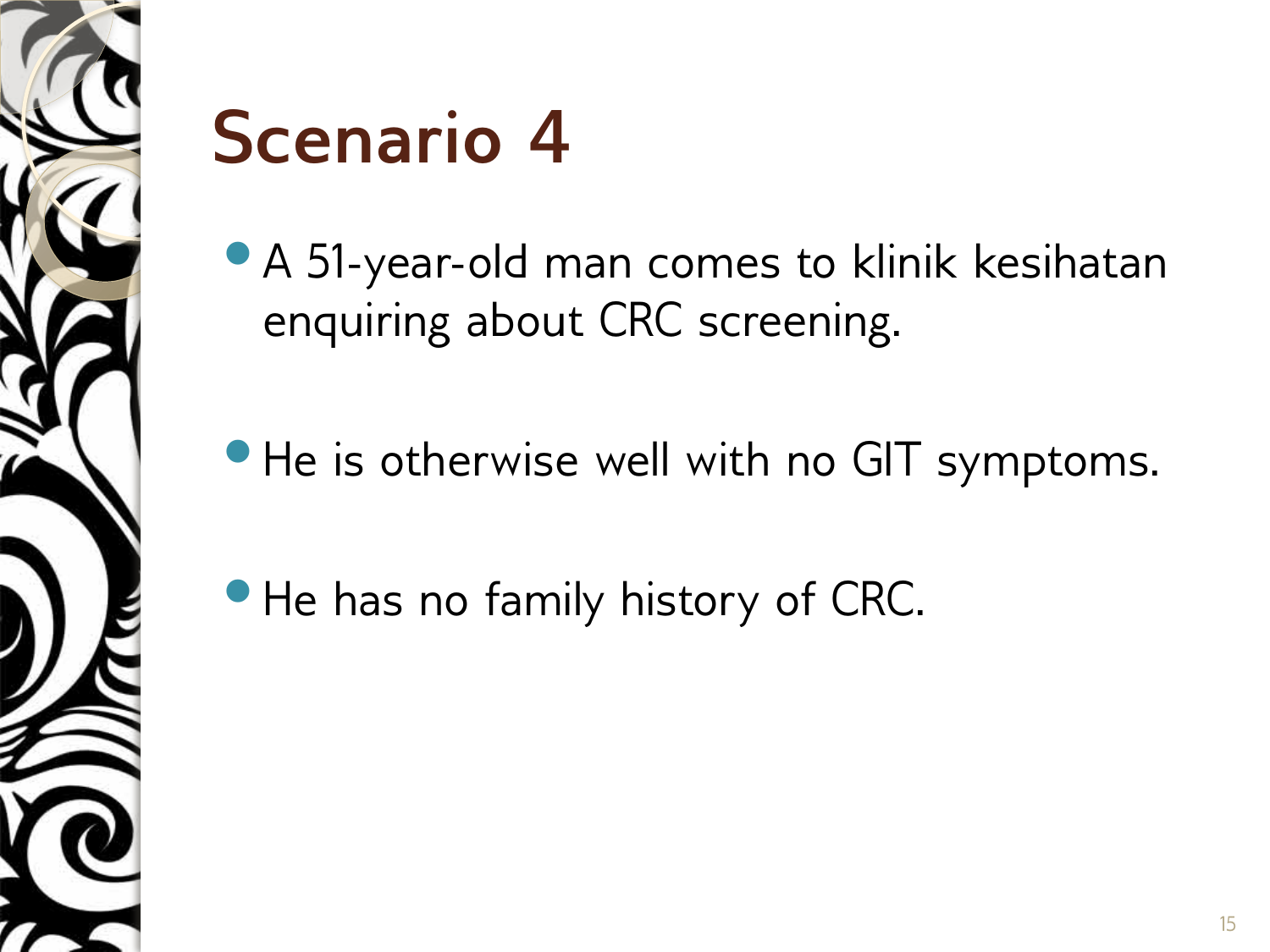

# Scenario 4
A 51-year-old man comes to klinik kesihatan enquiring about CRC screening.

He is otherwise well with no GIT symptoms.

He has no family history of CRC.

15